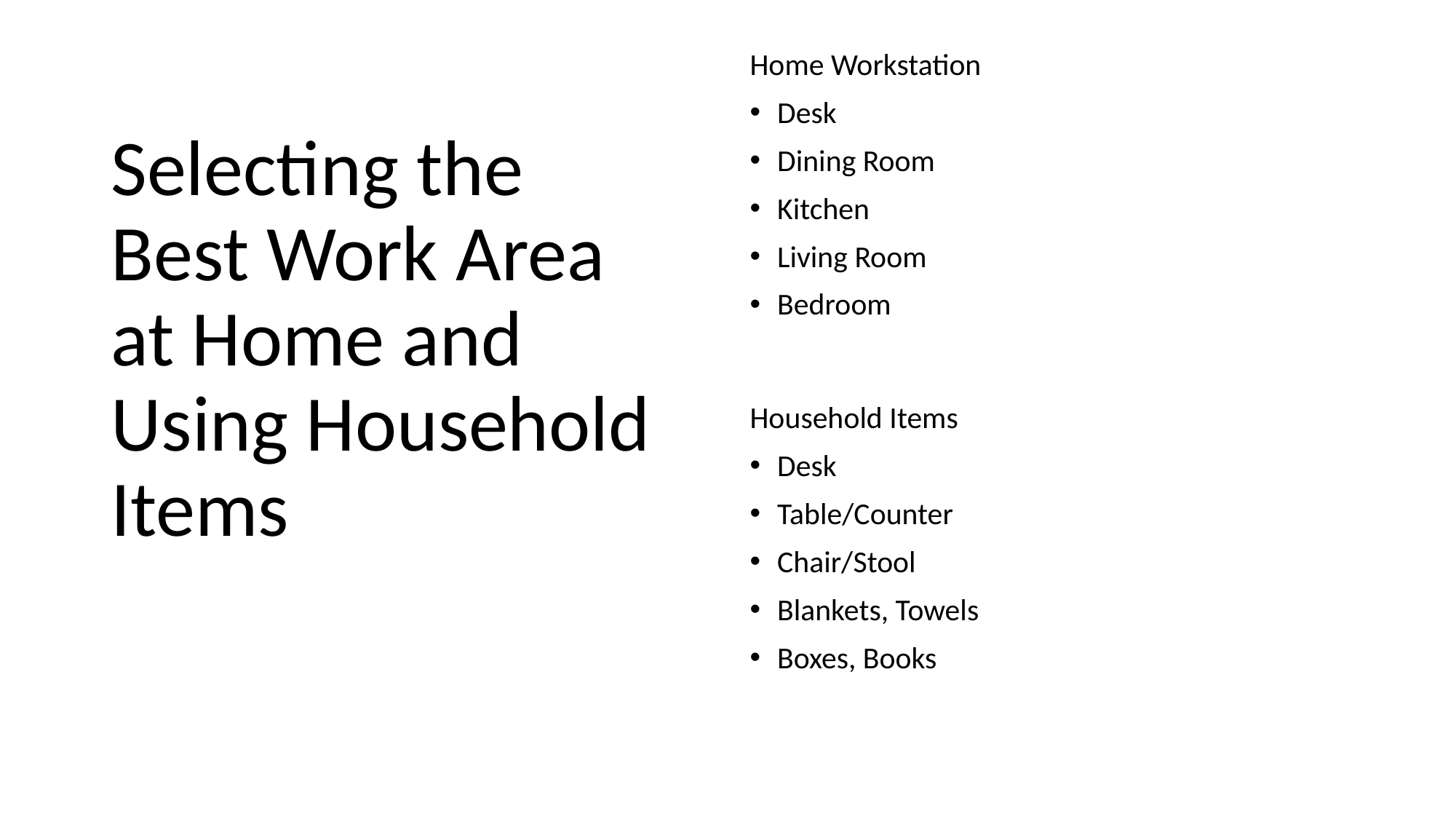

# Selecting the Best Work Area at Home and Using Household Items
Home Workstation
Desk
Dining Room
Kitchen
Living Room
Bedroom

Household Items
Desk
Table/Counter
Chair/Stool
Blankets, Towels
Boxes, Books